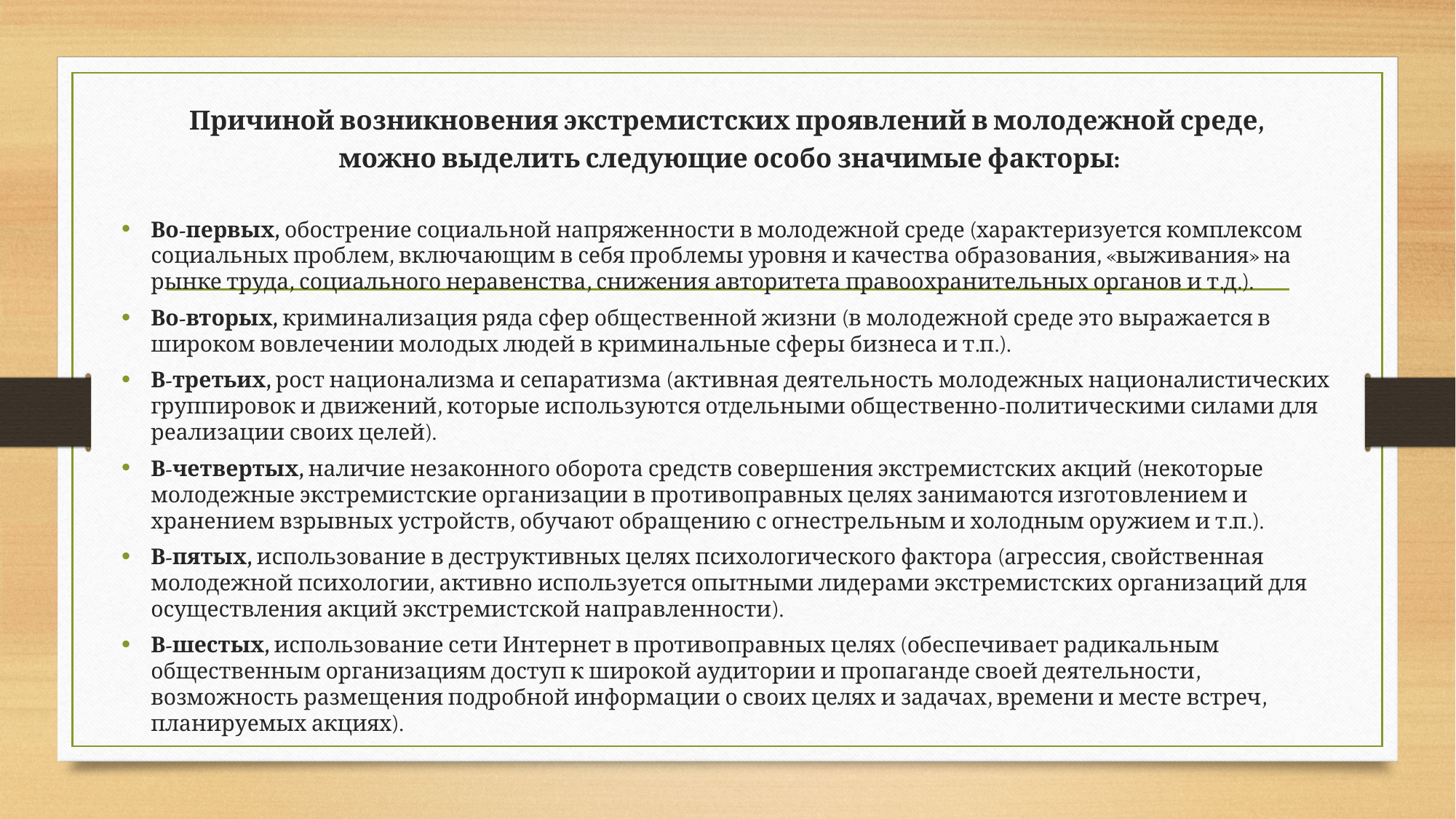

Причиной возникновения экстремистских проявлений в молодежной среде,
можно выделить следующие особо значимые факторы:

Во-первых, обострение социальной напряженности в молодежной среде (характеризуется комплексом социальных проблем, включающим в себя проблемы уровня и качества образования, «выживания» на рынке труда, социального неравенства, снижения авторитета правоохранительных органов и т.д.).
Во-вторых, криминализация ряда сфер общественной жизни (в молодежной среде это выражается в широком вовлечении молодых людей в криминальные сферы бизнеса и т.п.).
В-третьих, рост национализма и сепаратизма (активная деятельность молодежных националистических группировок и движений, которые используются отдельными общественно-политическими силами для реализации своих целей).
В-четвертых, наличие незаконного оборота средств совершения экстремистских акций (некоторые молодежные экстремистские организации в противоправных целях занимаются изготовлением и хранением взрывных устройств, обучают обращению с огнестрельным и холодным оружием и т.п.).
В-пятых, использование в деструктивных целях психологического фактора (агрессия, свойственная молодежной психологии, активно используется опытными лидерами экстремистских организаций для осуществления акций экстремистской направленности).
В-шестых, использование сети Интернет в противоправных целях (обеспечивает радикальным общественным организациям доступ к широкой аудитории и пропаганде своей деятельности, возможность размещения подробной информации о своих целях и задачах, времени и месте встреч, планируемых акциях).